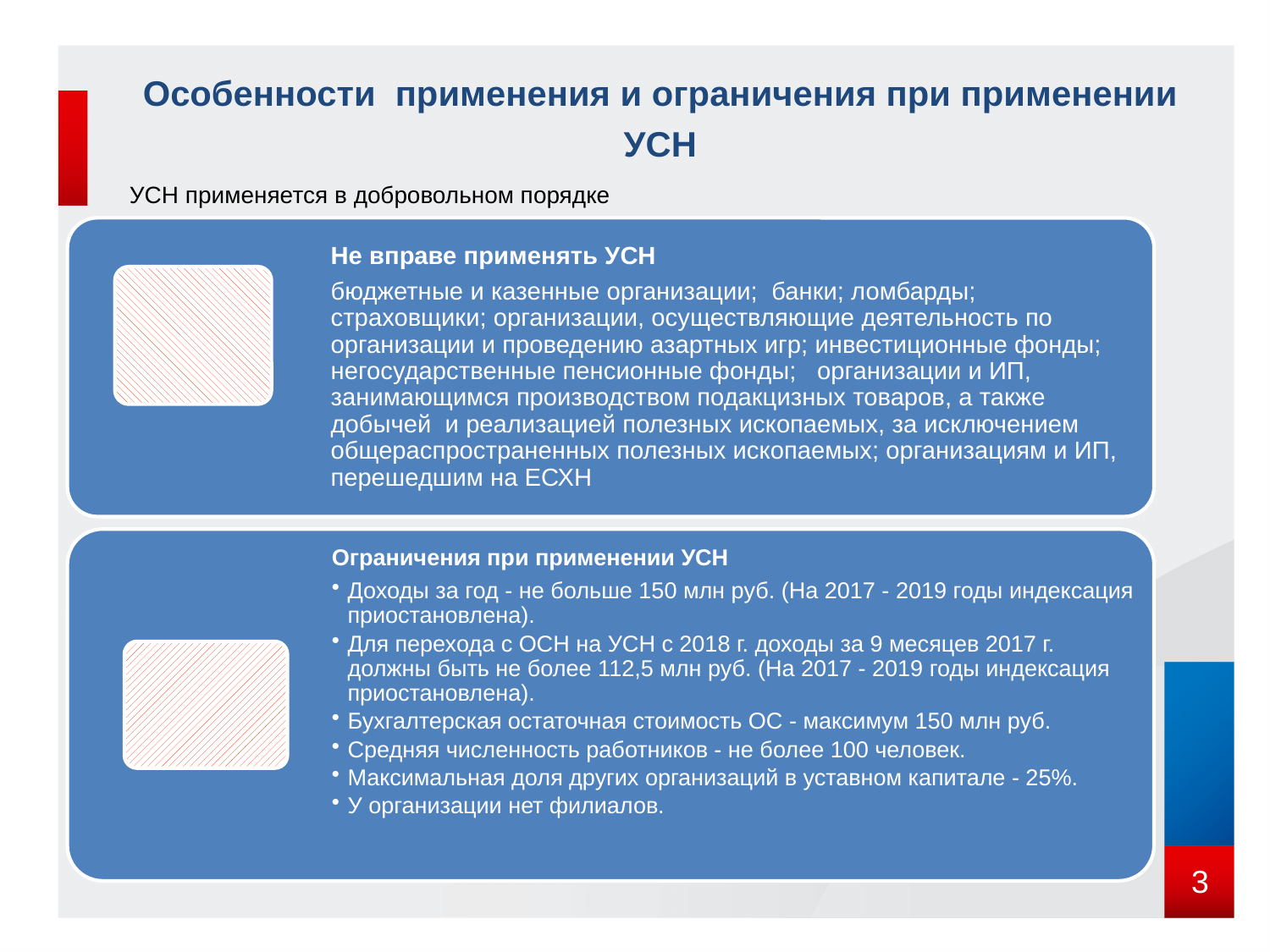

# Особенности  применения и ограничения при применении УСН
УСН применяется в добровольном порядке

Не вправе применять УСН
бюджетные и казенные организации;  банки; ломбарды; страховщики; организации, осуществляющие деятельность по организации и проведению азартных игр; инвестиционные фонды;  негосударственные пенсионные фонды;   организации и ИП, занимающимся производством подакцизных товаров, а также добычей  и реализацией полезных ископаемых, за исключением общераспространенных полезных ископаемых; организациям и ИП, перешедшим на ЕСХН
Ограничения при применении УСН
Доходы за год - не больше 150 млн руб. (На 2017 - 2019 годы индексация приостановлена).
Для перехода с ОСН на УСН с 2018 г. доходы за 9 месяцев 2017 г. должны быть не более 112,5 млн руб. (На 2017 - 2019 годы индексация приостановлена).
Бухгалтерская остаточная стоимость ОС - максимум 150 млн руб.
Средняя численность работников - не более 100 человек.
Максимальная доля других организаций в уставном капитале - 25%.
У организации нет филиалов.

[unsupported chart]

[unsupported chart]

3